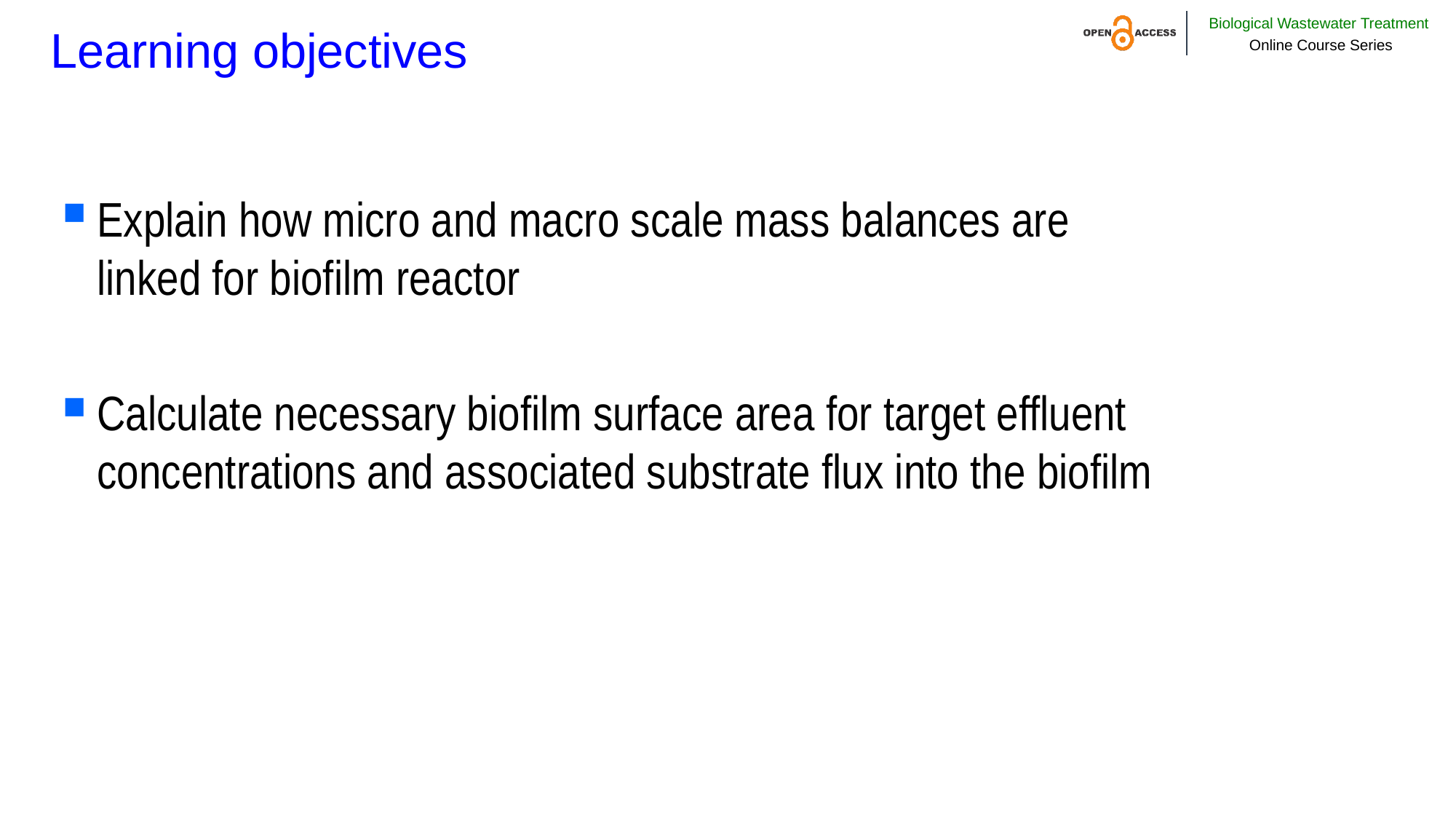

# Learning objectives
Explain how micro and macro scale mass balances are linked for biofilm reactor

Calculate necessary biofilm surface area for target effluent concentrations and associated substrate flux into the biofilm